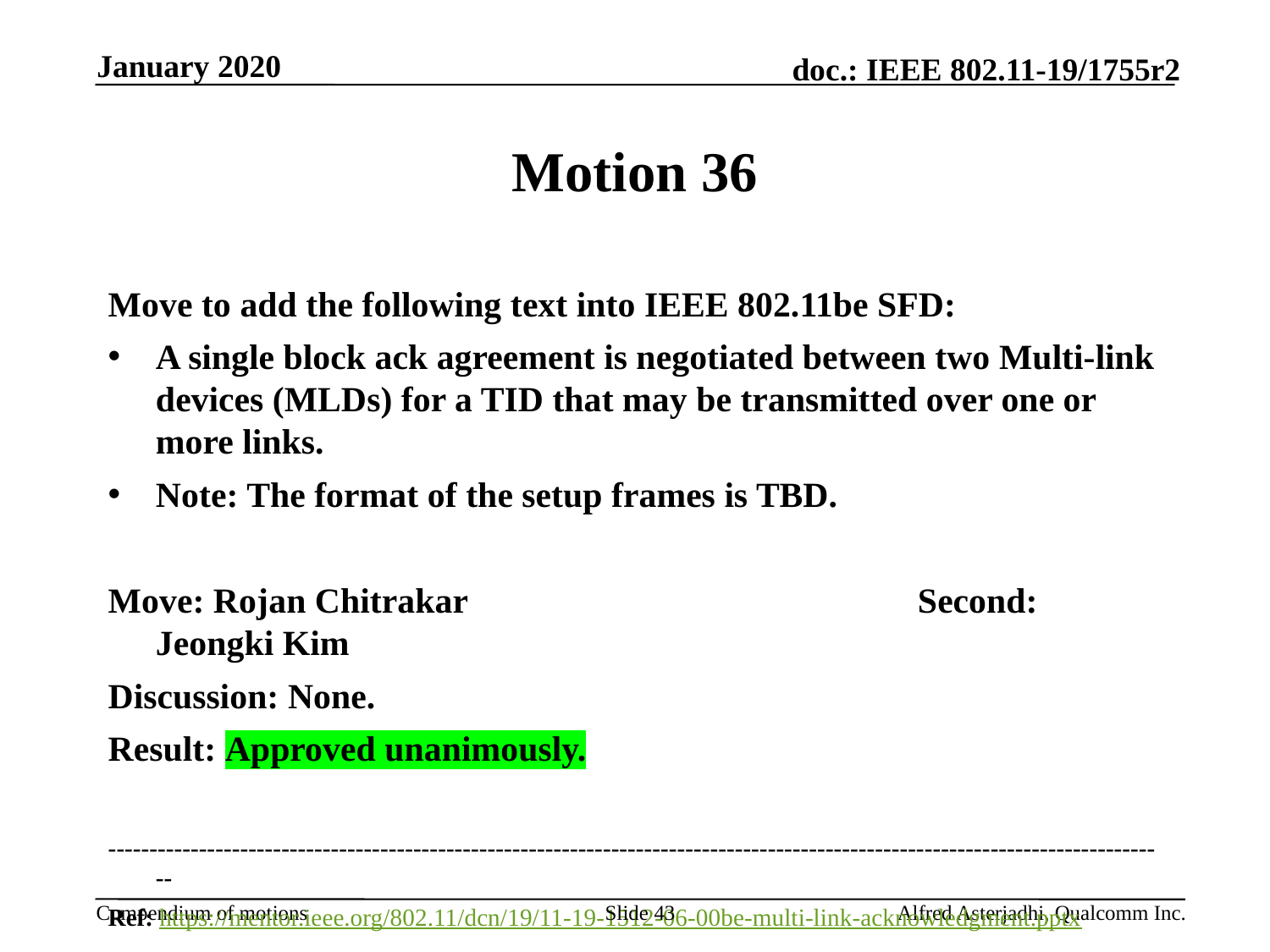

January 2020
# Motion 36
Move to add the following text into IEEE 802.11be SFD:
A single block ack agreement is negotiated between two Multi-link devices (MLDs) for a TID that may be transmitted over one or more links.
Note: The format of the setup frames is TBD.

Move: Rojan Chitrakar				Second: Jeongki Kim
Discussion: None.
Result: Approved unanimously.

---------------------------------------------------------------------------------------------------------------------------------
Ref: https://mentor.ieee.org/802.11/dcn/19/11-19-1512-06-00be-multi-link-acknowledgment.pptx
Slide 43
Alfred Asterjadhi, Qualcomm Inc.